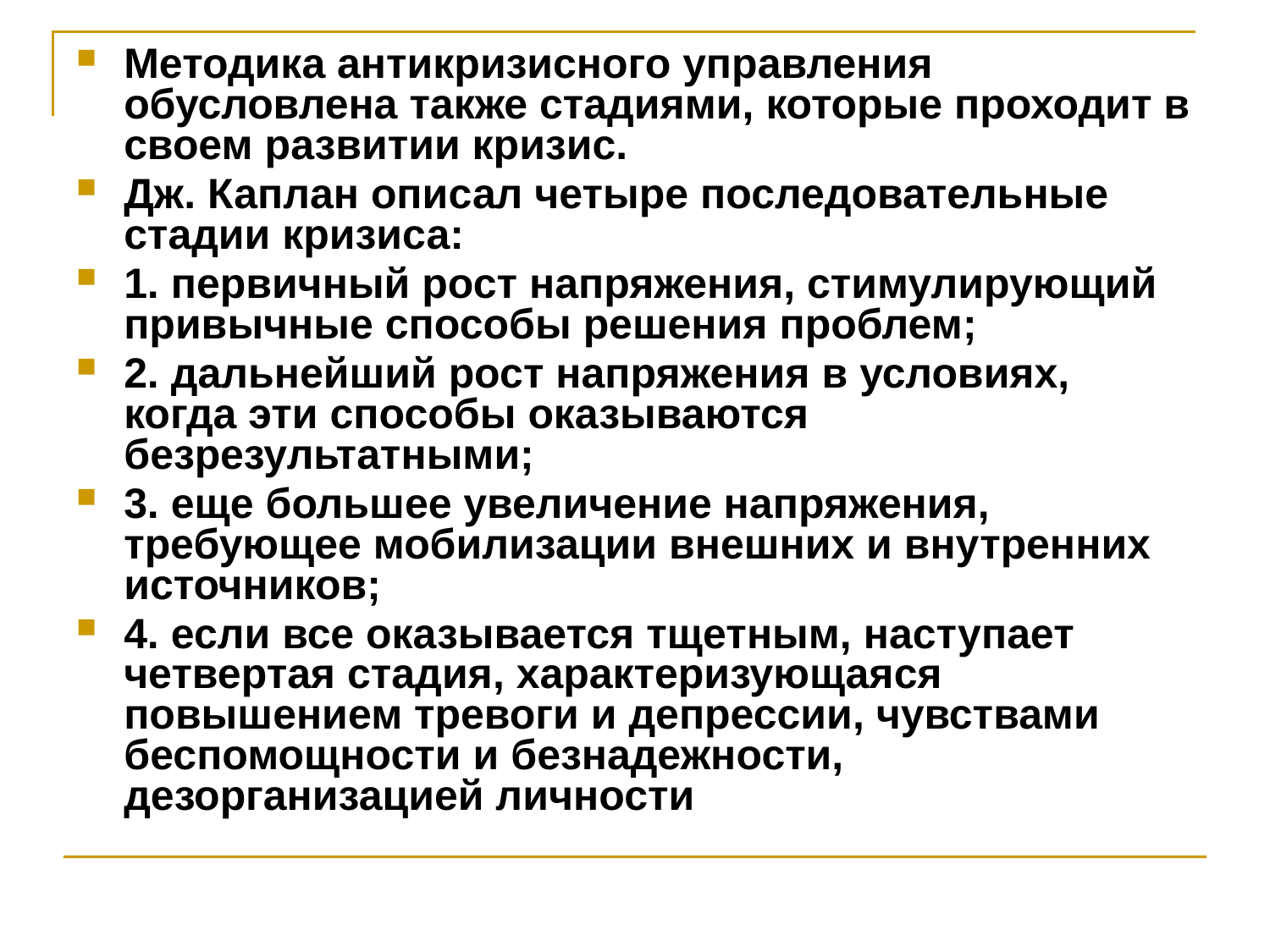

Методика антикризисного управления обусловлена также стадиями, которые проходит в своем развитии кризис.
Дж. Каплан описал четыре последовательные стадии кризиса:
1. первичный рост напряжения, стимулирующий привычные способы решения проблем;
2. дальнейший рост напряжения в условиях, когда эти способы оказываются безрезультатными;
3. еще большее увеличение напряжения, требующее мобилизации внешних и внутренних источников;
4. если все оказывается тщетным, наступает четвертая стадия, характеризующаяся повышением тревоги и депрессии, чувствами беспомощности и безнадежности, дезорганизацией личности